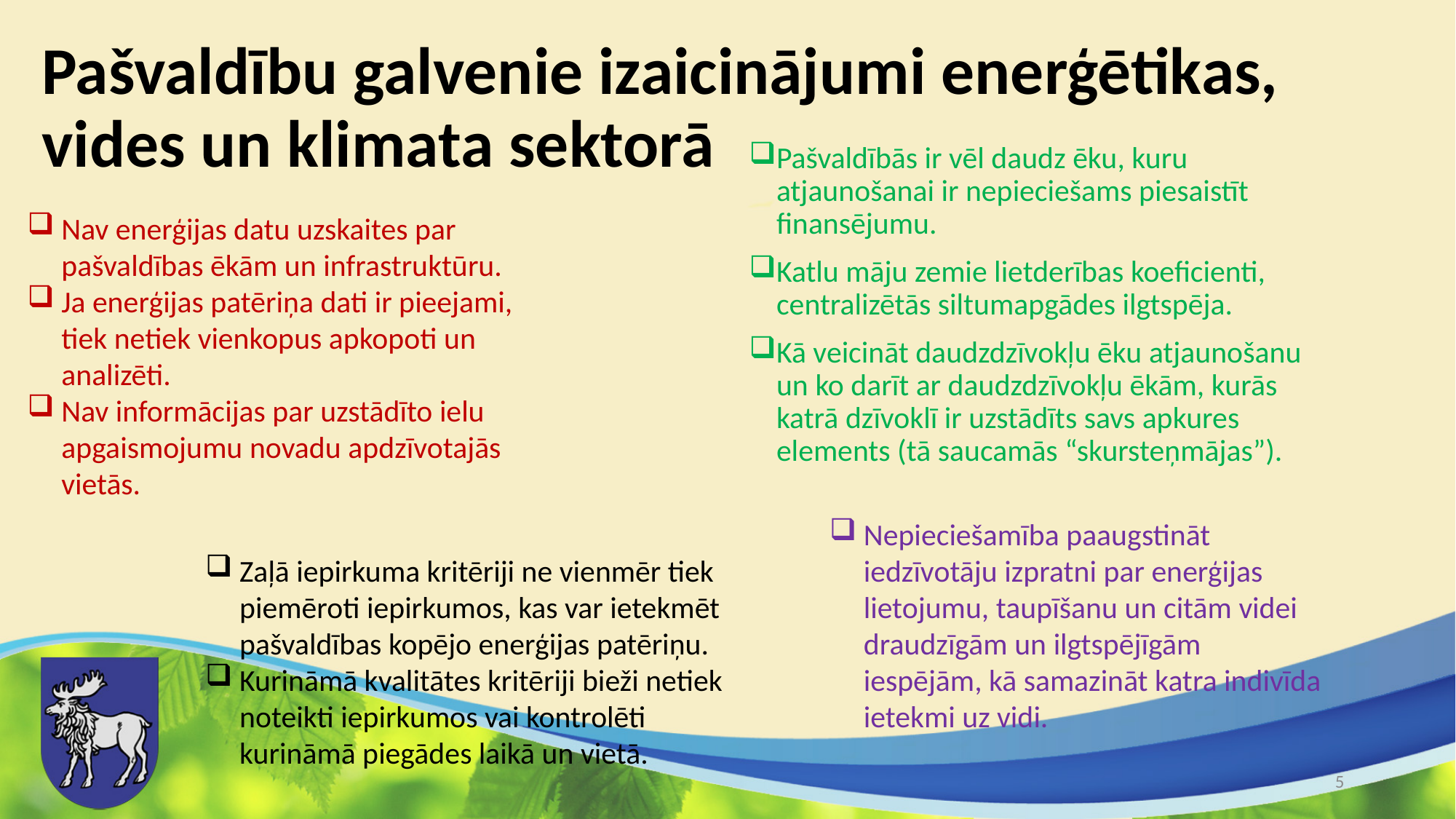

# Pašvaldību galvenie izaicinājumi enerģētikas, vides un klimata sektorā
Pašvaldībās ir vēl daudz ēku, kuru atjaunošanai ir nepieciešams piesaistīt finansējumu.
Katlu māju zemie lietderības koeficienti, centralizētās siltumapgādes ilgtspēja.
Kā veicināt daudzdzīvokļu ēku atjaunošanu un ko darīt ar daudzdzīvokļu ēkām, kurās katrā dzīvoklī ir uzstādīts savs apkures elements (tā saucamās “skursteņmājas”).
Nav enerģijas datu uzskaites par pašvaldības ēkām un infrastruktūru.
Ja enerģijas patēriņa dati ir pieejami, tiek netiek vienkopus apkopoti un analizēti.
Nav informācijas par uzstādīto ielu apgaismojumu novadu apdzīvotajās vietās.

Nepieciešamība paaugstināt iedzīvotāju izpratni par enerģijas lietojumu, taupīšanu un citām videi draudzīgām un ilgtspējīgām iespējām, kā samazināt katra indivīda ietekmi uz vidi.
Zaļā iepirkuma kritēriji ne vienmēr tiek piemēroti iepirkumos, kas var ietekmēt pašvaldības kopējo enerģijas patēriņu.
Kurināmā kvalitātes kritēriji bieži netiek noteikti iepirkumos vai kontrolēti kurināmā piegādes laikā un vietā.

5